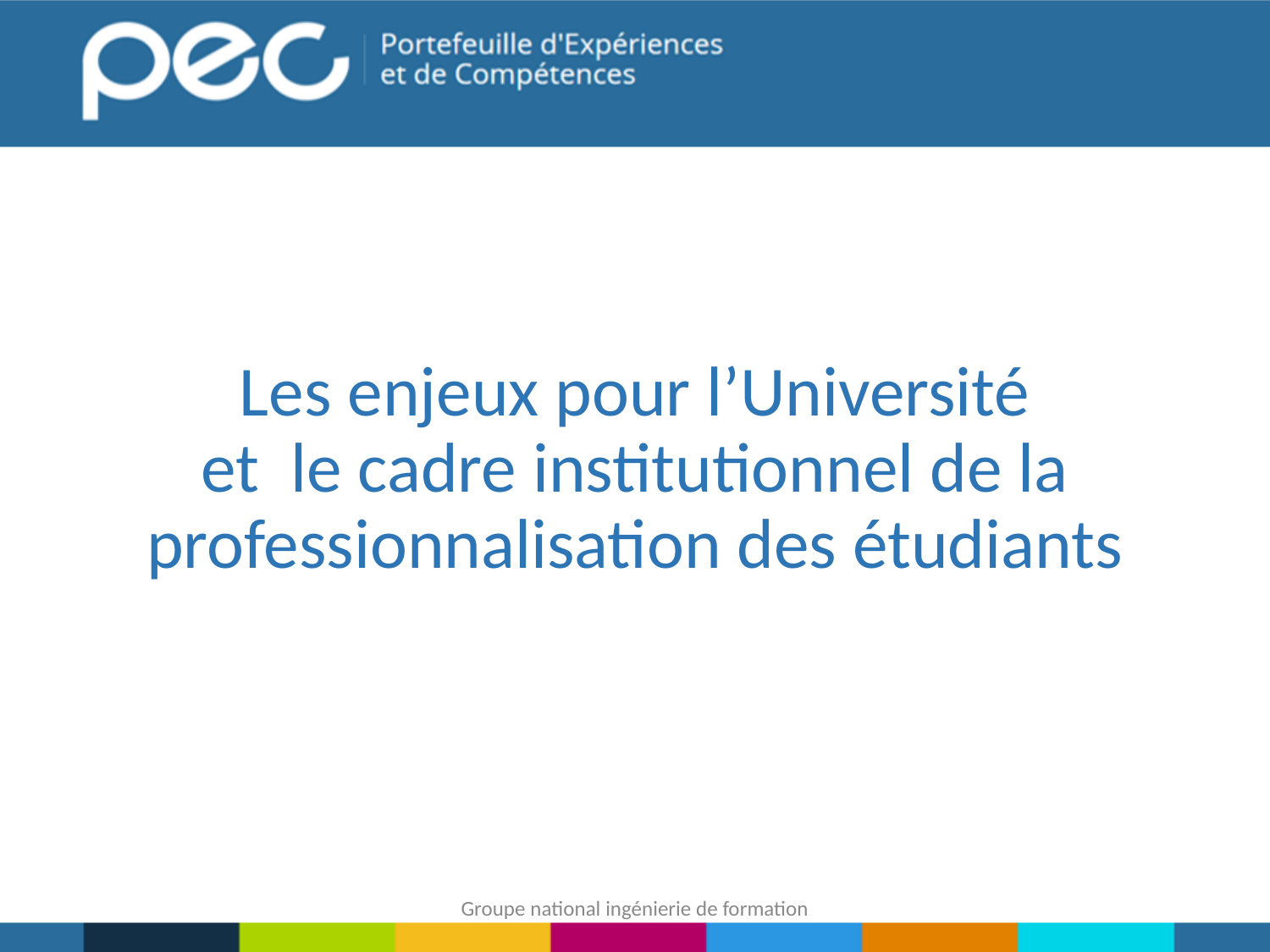

Les enjeux pour l’Université
et  le cadre institutionnel de la professionnalisation des étudiants
Groupe national ingénierie de formation